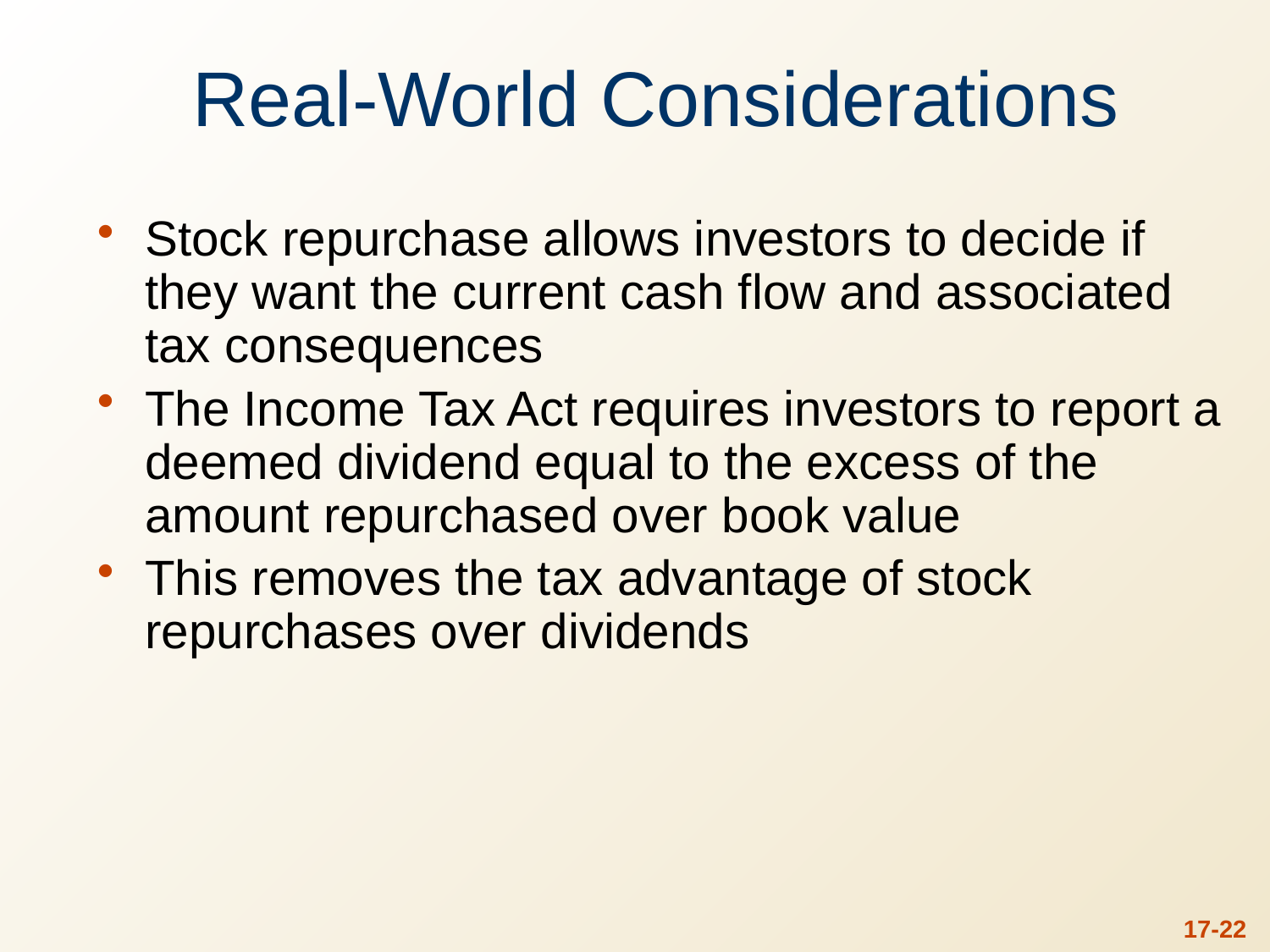

# Real-World Considerations
Stock repurchase allows investors to decide if they want the current cash flow and associated tax consequences
The Income Tax Act requires investors to report a deemed dividend equal to the excess of the amount repurchased over book value
This removes the tax advantage of stock repurchases over dividends

17-22